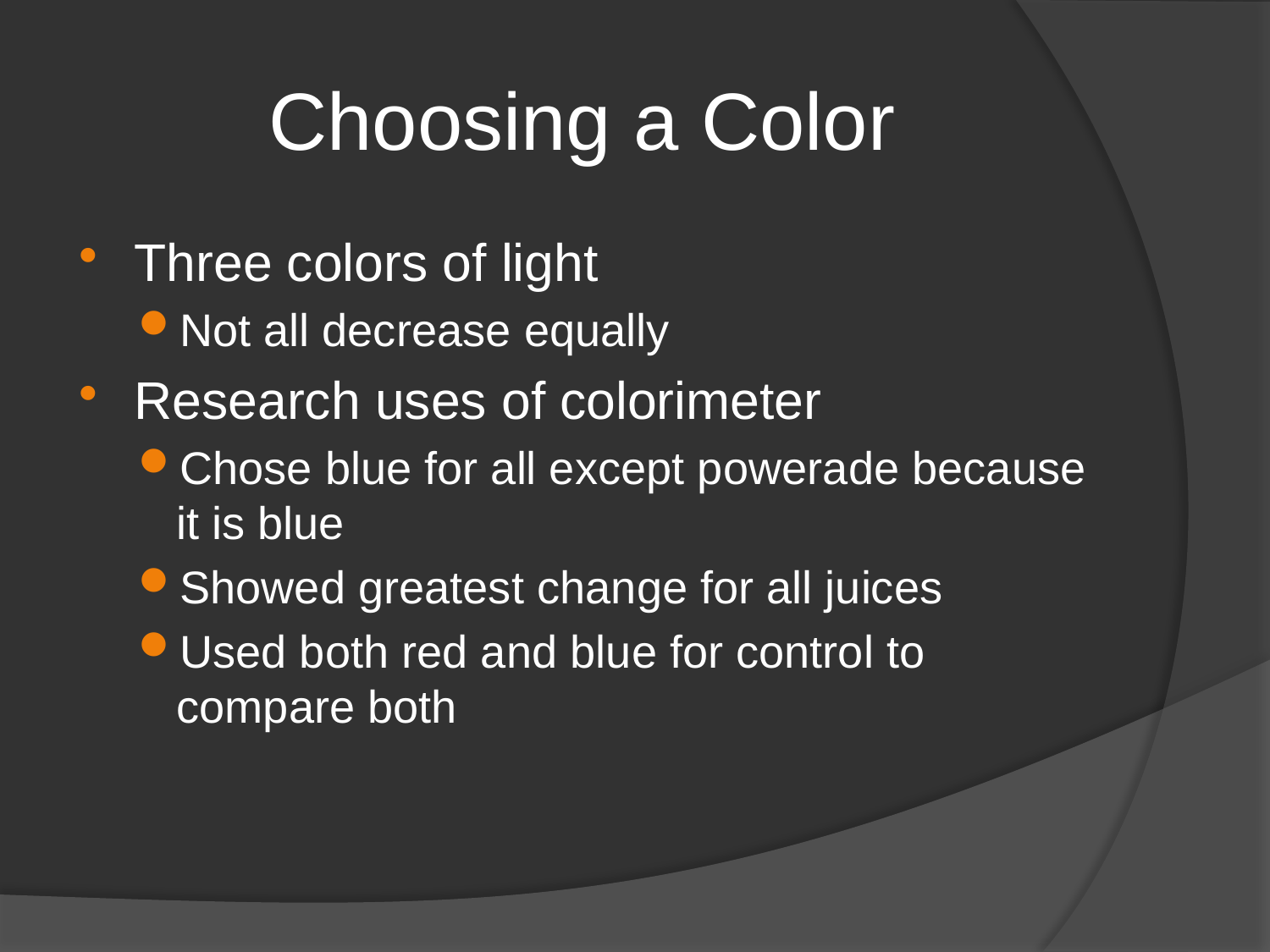

# Choosing a Color
Three colors of light
Not all decrease equally
Research uses of colorimeter
Chose blue for all except powerade because it is blue
Showed greatest change for all juices
Used both red and blue for control to compare both